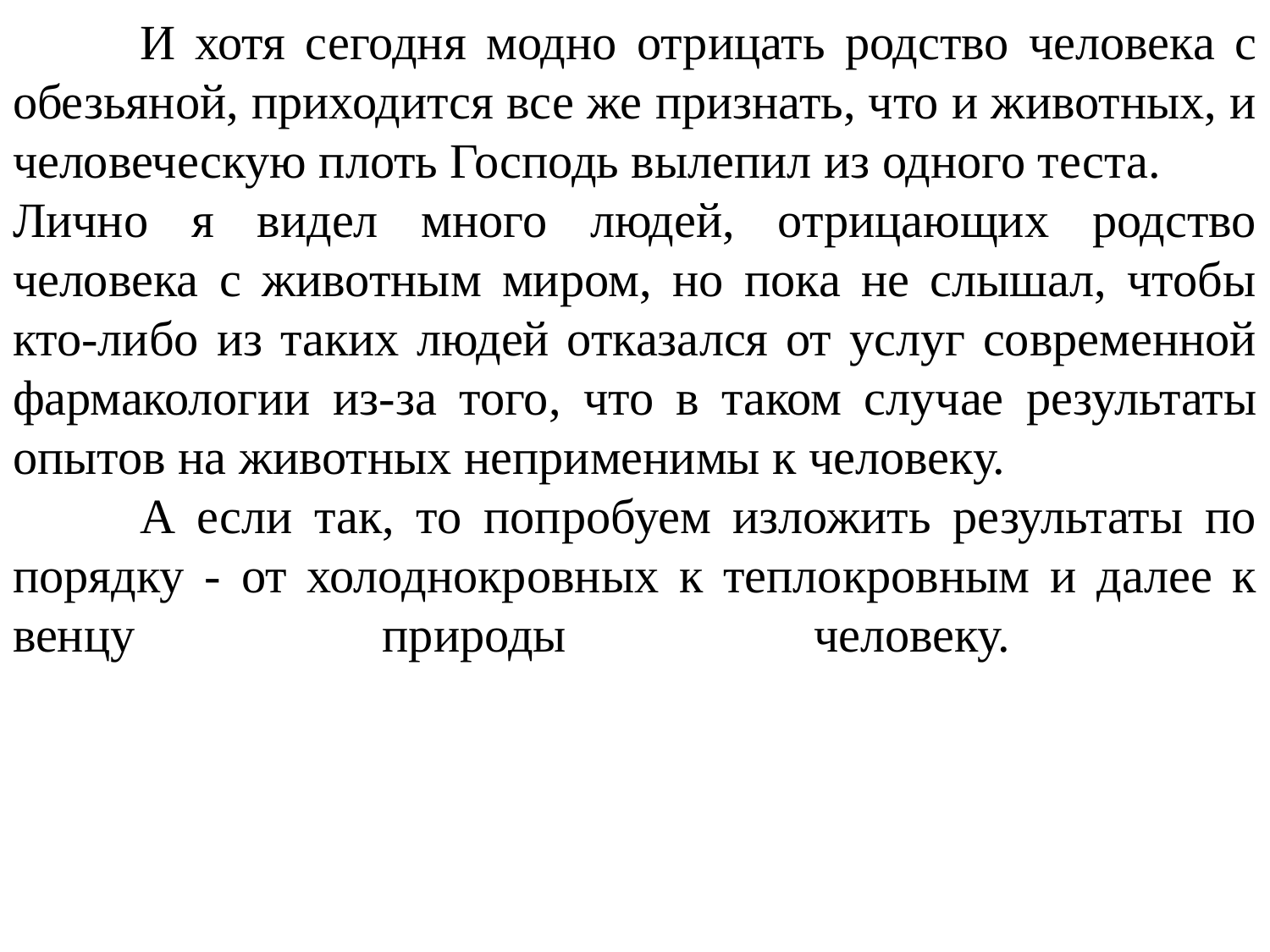

И хотя сегодня модно отрицать родство человека с обезьяной, приходится все же признать, что и животных, и человеческую плоть Господь вылепил из одного теста.
Лично я видел много людей, отрицающих родство человека с животным миром, но пока не слышал, чтобы кто-либо из таких людей отказался от услуг современной фармакологии из-за того, что в таком случае результаты опытов на животных неприменимы к человеку.
	А если так, то попробуем изложить результаты по порядку - от холоднокровных к теплокровным и далее к венцу природы человеку.